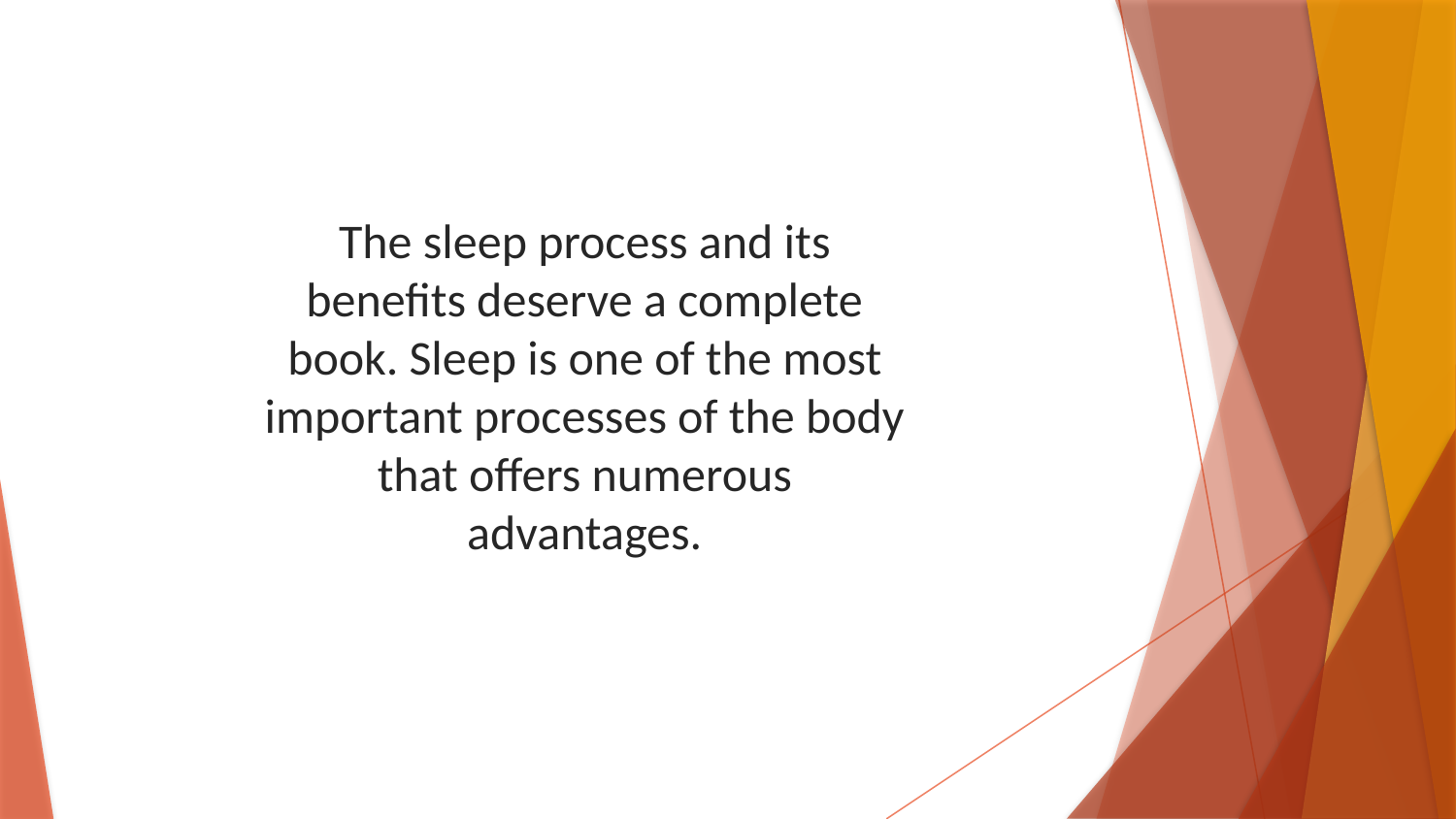

The sleep process and its benefits deserve a complete book. Sleep is one of the most important processes of the body that offers numerous advantages.